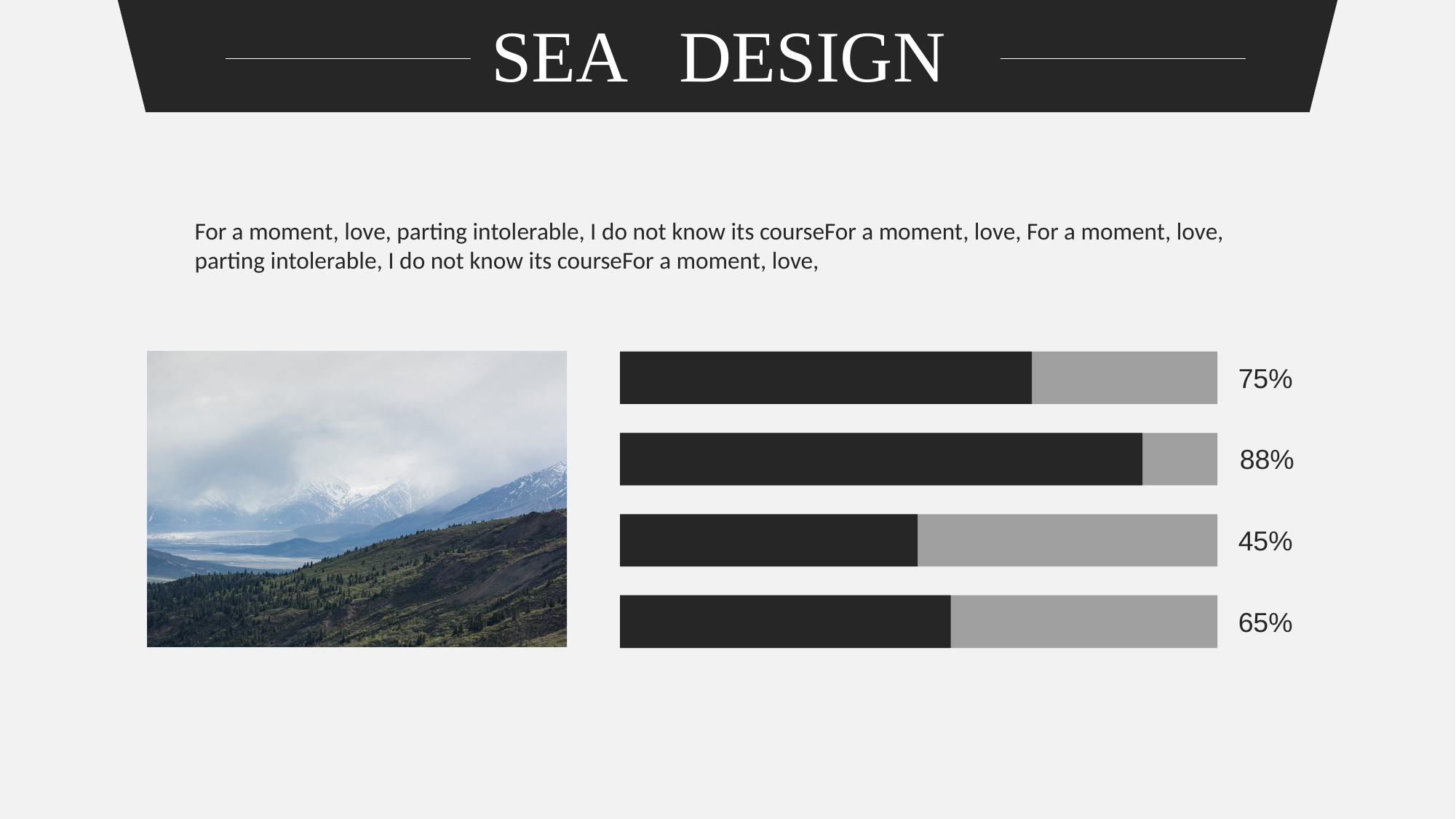

SEA   DESIGN
For a moment, love, parting intolerable, I do not know its courseFor a moment, love, For a moment, love, parting intolerable, I do not know its courseFor a moment, love,

75%

88%

45%

65%